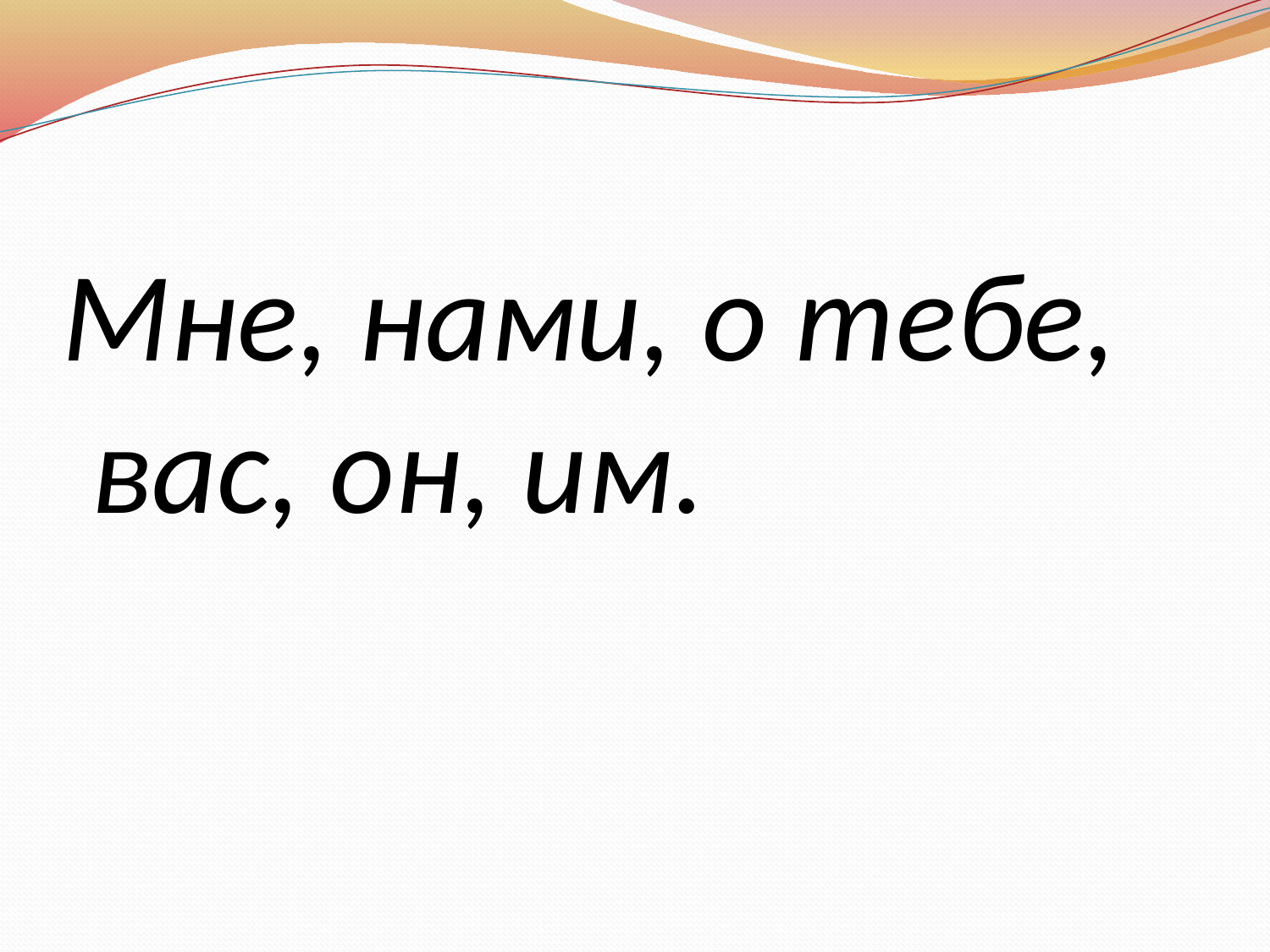

Мне, нами, о тебе,
 вас, он, им.